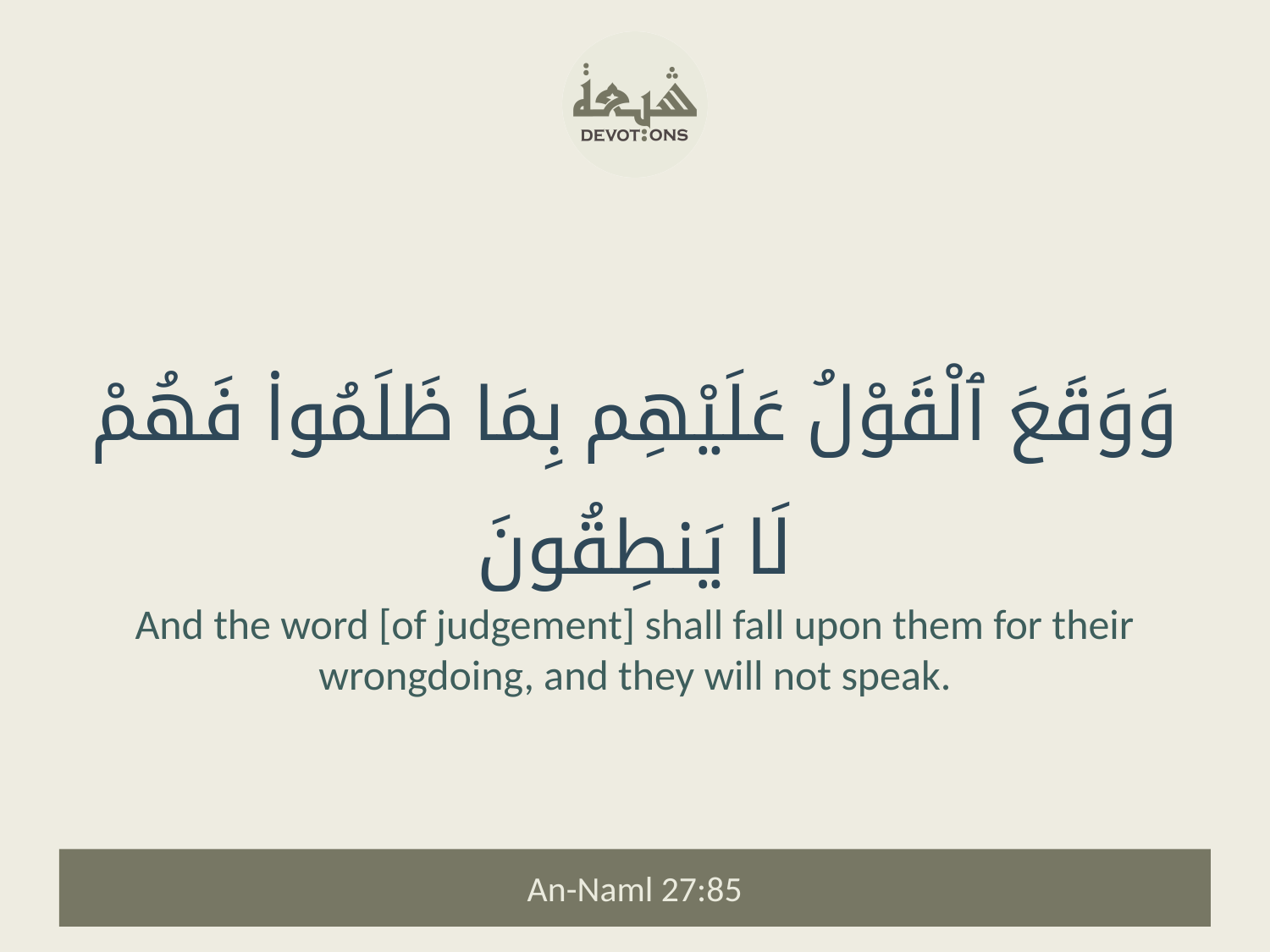

وَوَقَعَ ٱلْقَوْلُ عَلَيْهِم بِمَا ظَلَمُوا۟ فَهُمْ لَا يَنطِقُونَ
And the word [of judgement] shall fall upon them for their wrongdoing, and they will not speak.
An-Naml 27:85